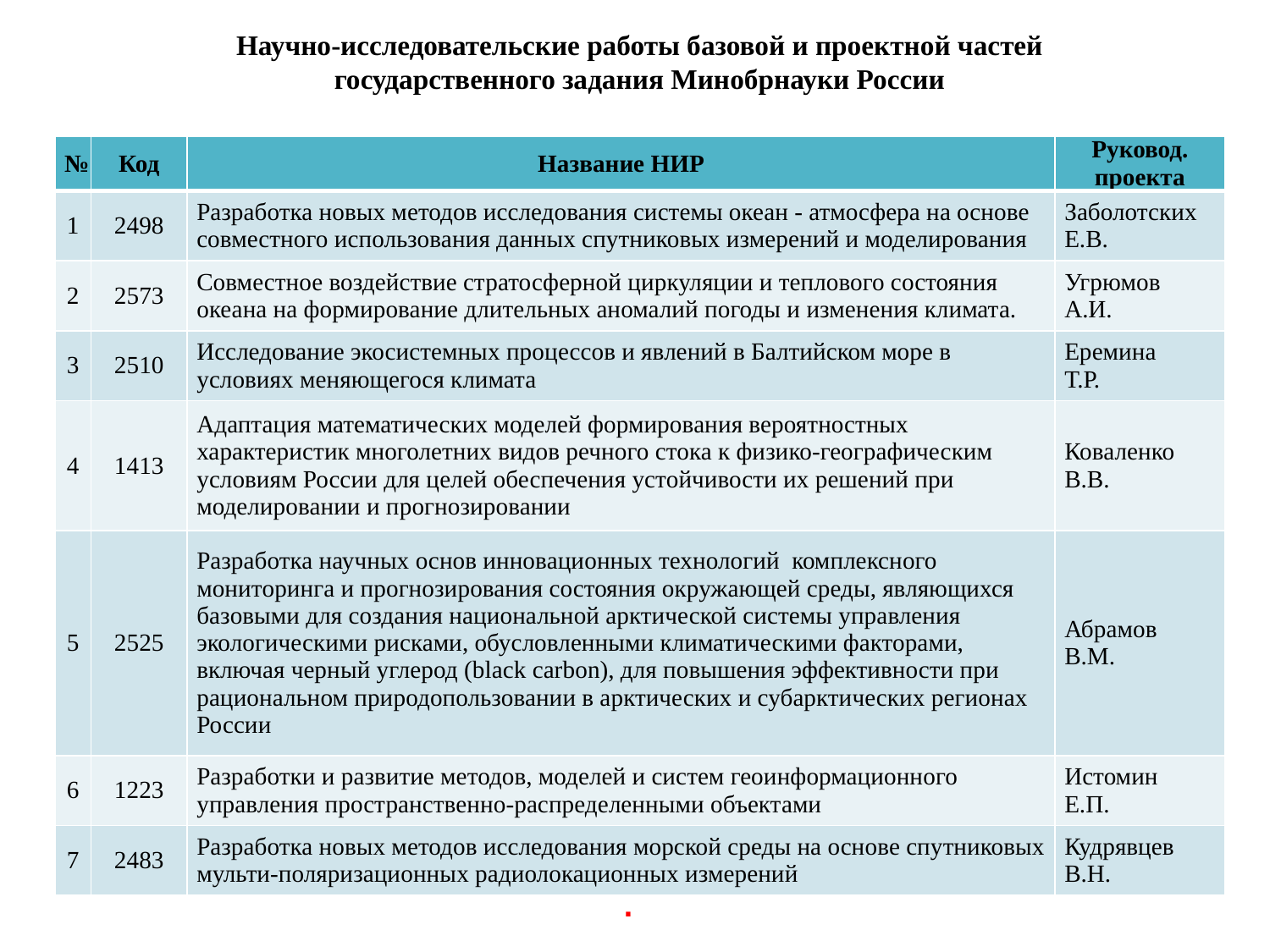

Научно-исследовательские работы базовой и проектной частей
государственного задания Минобрнауки России
| № | Код | Название НИР | Руковод. проекта |
| --- | --- | --- | --- |
| 1 | 2498 | Разработка новых методов исследования системы океан - атмосфера на основе совместного использования данных спутниковых измерений и моделирования | Заболотских Е.В. |
| 2 | 2573 | Совместное воздействие стратосферной циркуляции и теплового состояния океана на формирование длительных аномалий погоды и изменения климата. | Угрюмов А.И. |
| 3 | 2510 | Исследование экосистемных процессов и явлений в Балтийском море в условиях меняющегося климата | Еремина Т.Р. |
| 4 | 1413 | Адаптация математических моделей формирования вероятностных характеристик многолетних видов речного стока к физико-географическим условиям России для целей обеспечения устойчивости их решений при моделировании и прогнозировании | Коваленко В.В. |
| 5 | 2525 | Разработка научных основ инновационных технологий комплексного мониторинга и прогнозирования состояния окружающей среды, являющихся базовыми для создания национальной арктической системы управления экологическими рисками, обусловленными климатическими факторами, включая черный углерод (black carbon), для повышения эффективности при рациональном природопользовании в арктических и субарктических регионах России | Абрамов В.М. |
| 6 | 1223 | Разработки и развитие методов, моделей и систем геоинформационного управления пространственно-распределенными объектами | Истомин Е.П. |
| 7 | 2483 | Разработка новых методов исследования морской среды на основе спутниковых мульти-поляризационных радиолокационных измерений | Кудрявцев В.Н. |
.